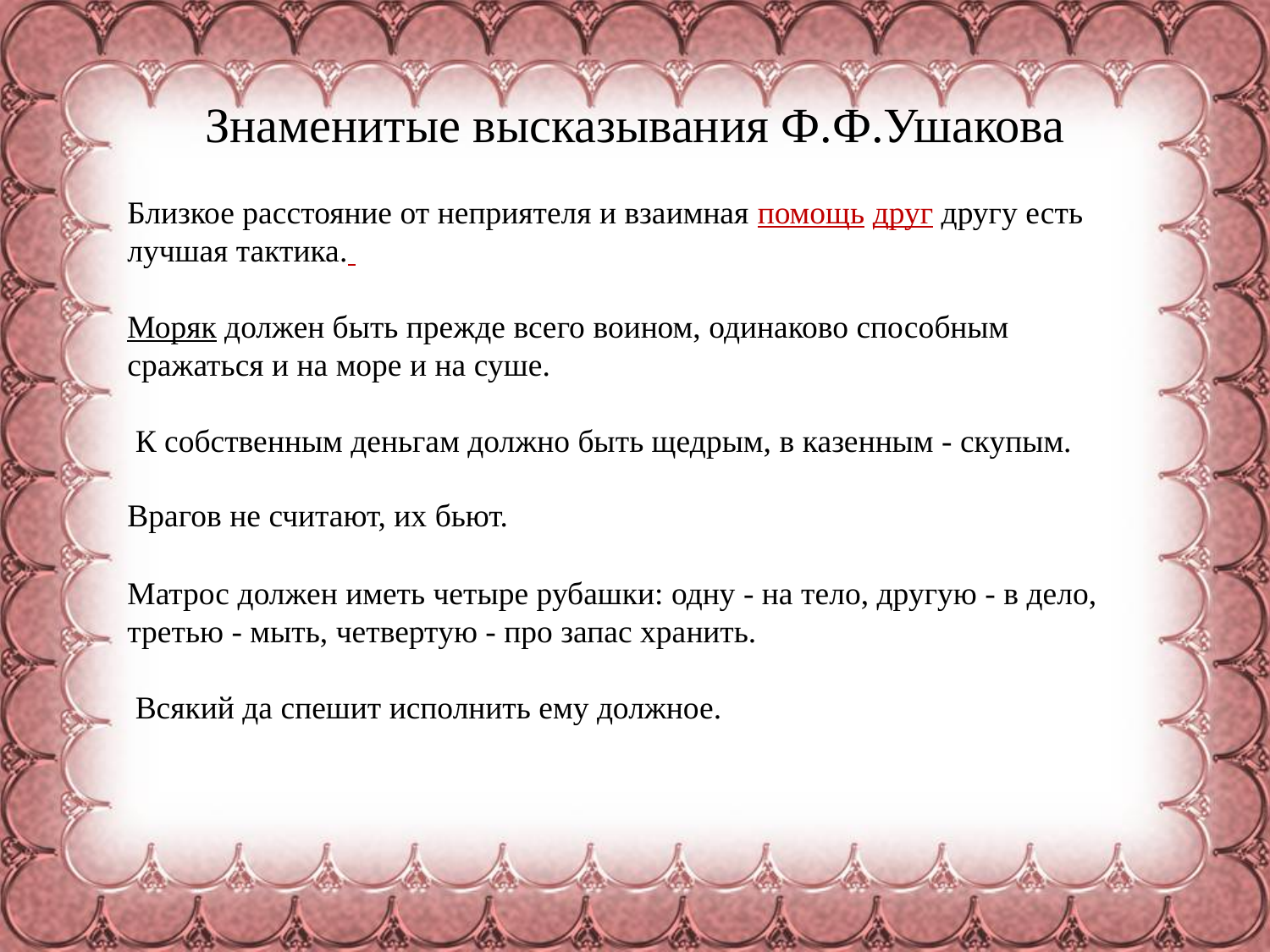

# Знаменитые высказывания Ф.Ф.Ушакова
Близкое расстояние от неприятеля и взаимная помощь друг другу есть лучшая тактика.

Моряк должен быть прежде всего воином, одинаково способным сражаться и на море и на суше.

 К собственным деньгам должно быть щедрым, в казенным - скупым.

Матрос должен иметь четыре рубашки: одну - на тело, другую - в дело, третью - мыть, четвертую - про запас хранить.

 Всякий да спешит исполнить ему должное.

Врагов не считают, их бьют.